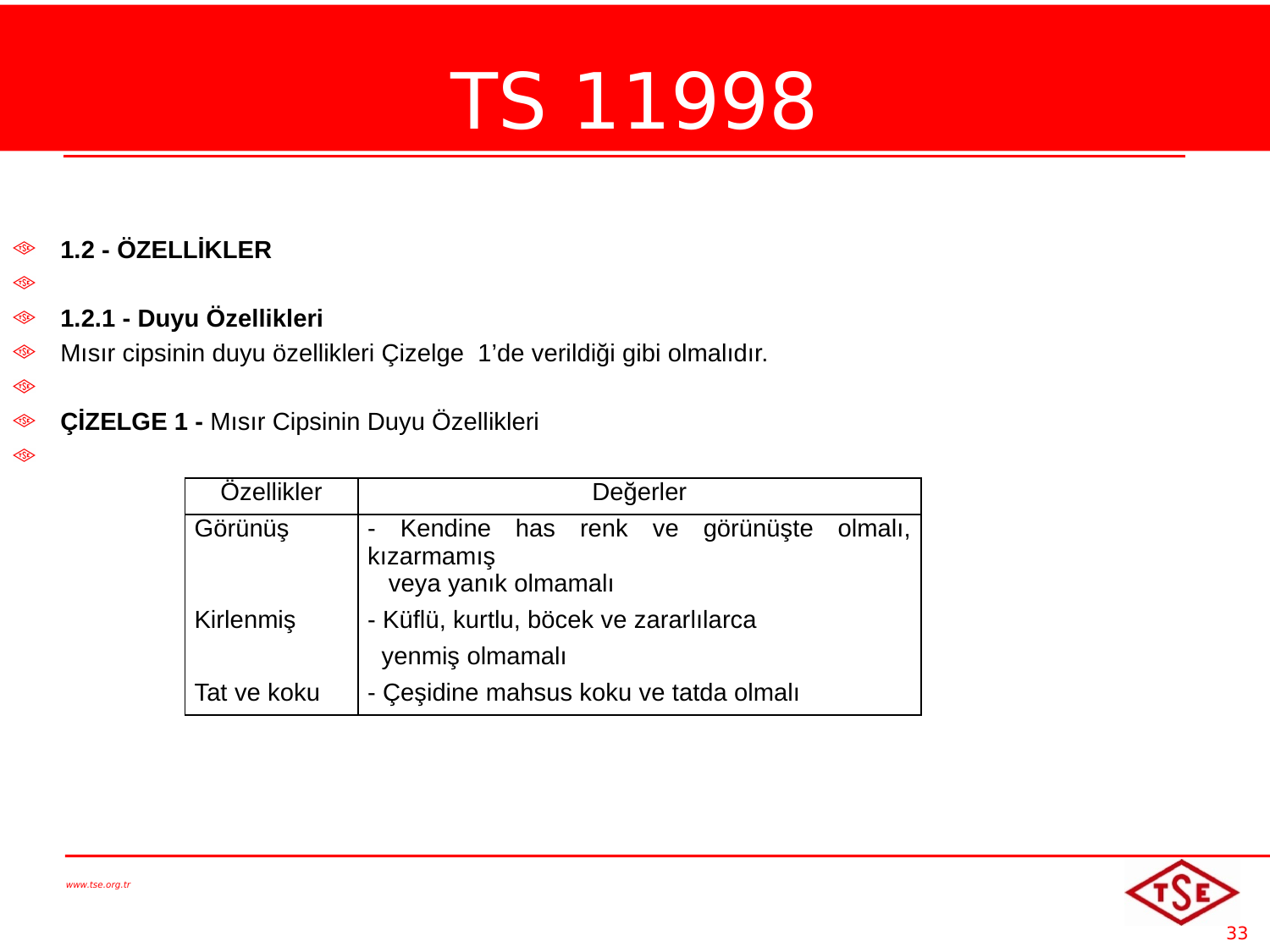

# TS 11998
1.2 - ÖZELLİKLER

1.2.1 - Duyu Özellikleri
Mısır cipsinin duyu özellikleri Çizelge  1’de verildiği gibi olmalıdır.

ÇİZELGE 1 - Mısır Cipsinin Duyu Özellikleri

| Özellikler | Değerler |
| --- | --- |
| Görünüş | - Kendine has renk ve görünüşte olmalı, kızarmamış |
|  | veya yanık olmamalı |
| Kirlenmiş | - Küflü, kurtlu, böcek ve zararlılarca |
|  | yenmiş olmamalı |
| Tat ve koku | - Çeşidine mahsus koku ve tatda olmalı |

www.tse.org.tr
33